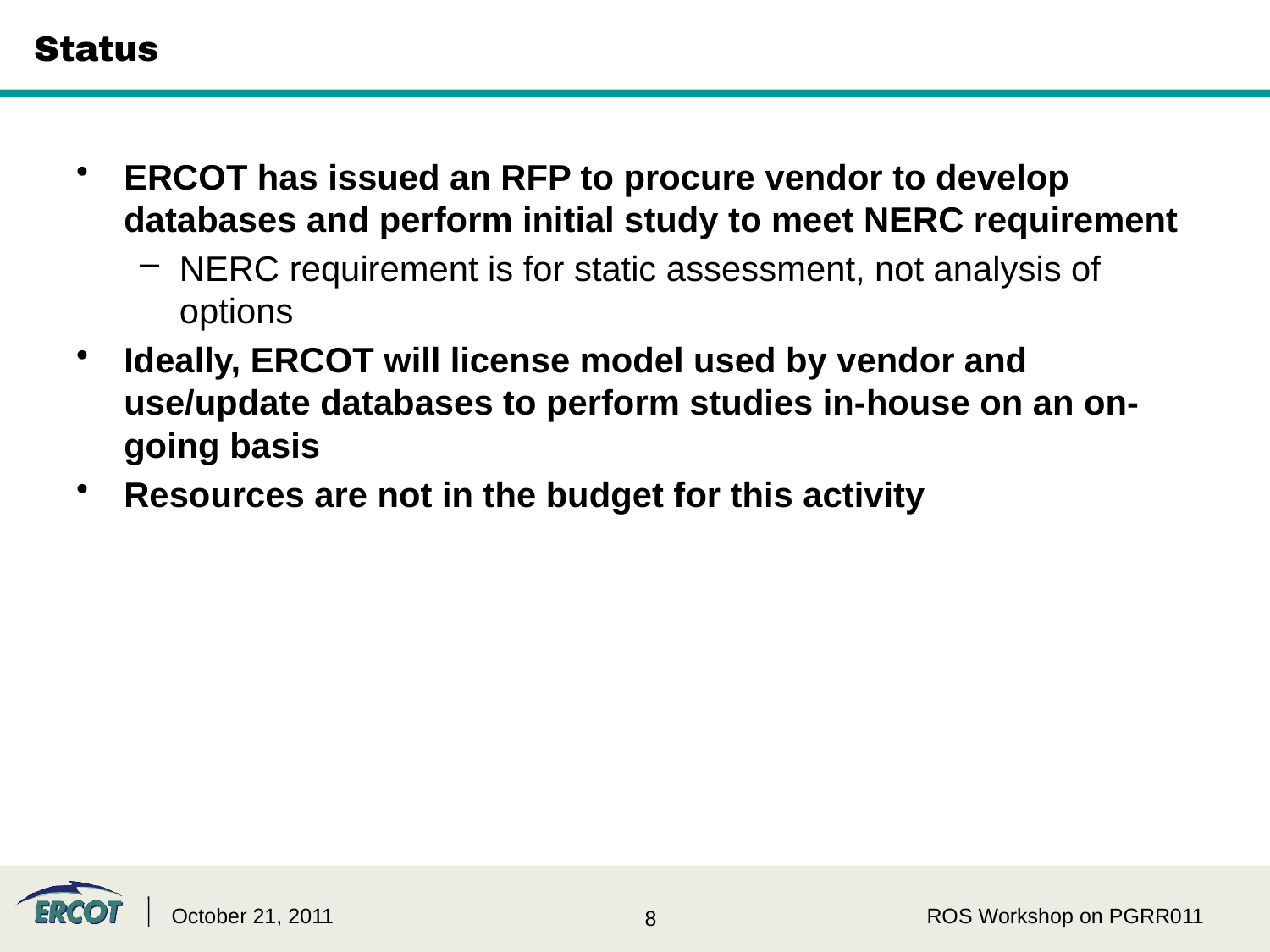

# Status
ERCOT has issued an RFP to procure vendor to develop databases and perform initial study to meet NERC requirement
NERC requirement is for static assessment, not analysis of options
Ideally, ERCOT will license model used by vendor and use/update databases to perform studies in-house on an on-going basis
Resources are not in the budget for this activity
October 21, 2011
ROS Workshop on PGRR011